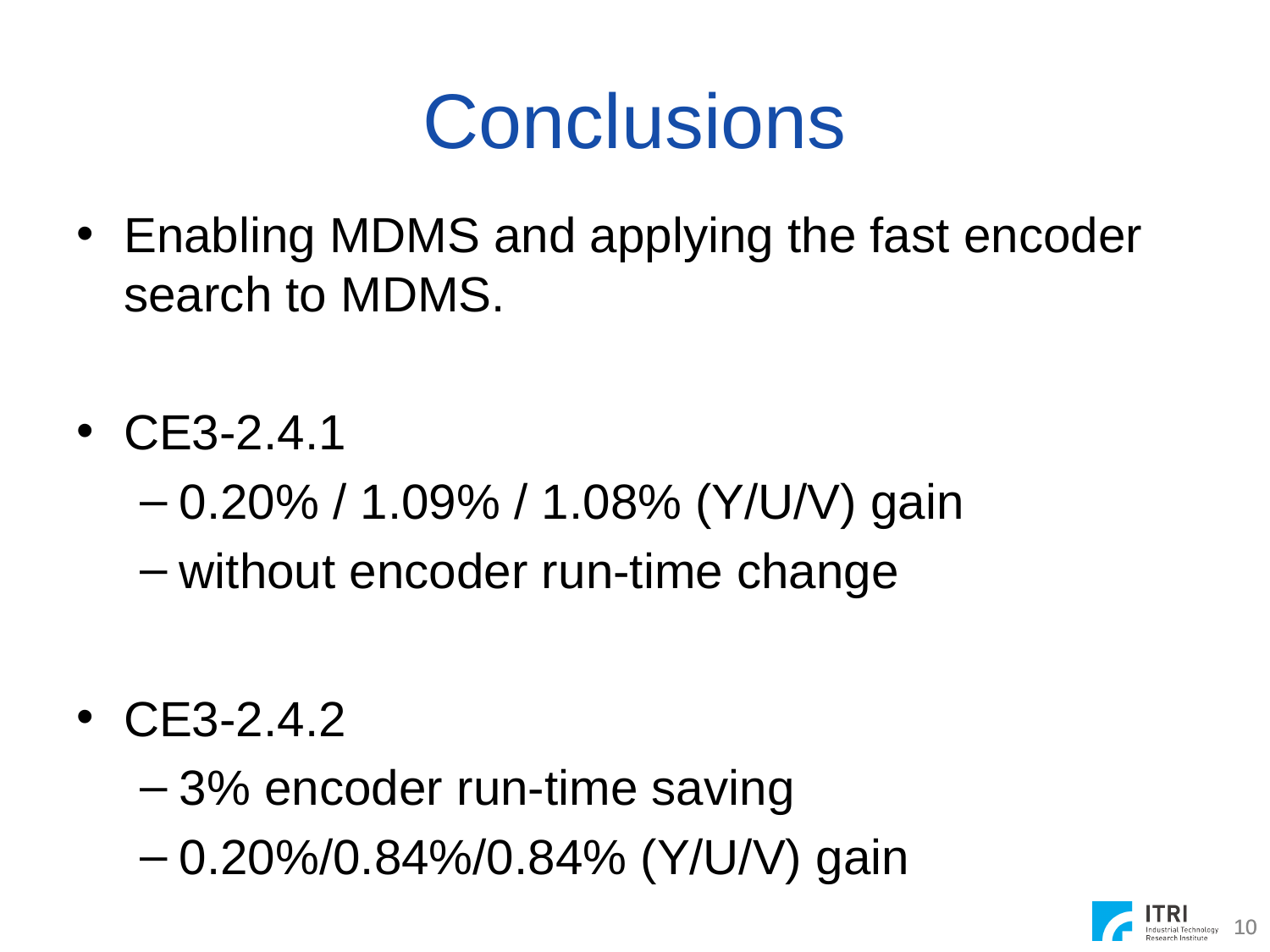

# Conclusions
Enabling MDMS and applying the fast encoder search to MDMS.

CE3-2.4.1
0.20% / 1.09% / 1.08% (Y/U/V) gain
without encoder run-time change

CE3-2.4.2
3% encoder run-time saving
0.20%/0.84%/0.84% (Y/U/V) gain
10